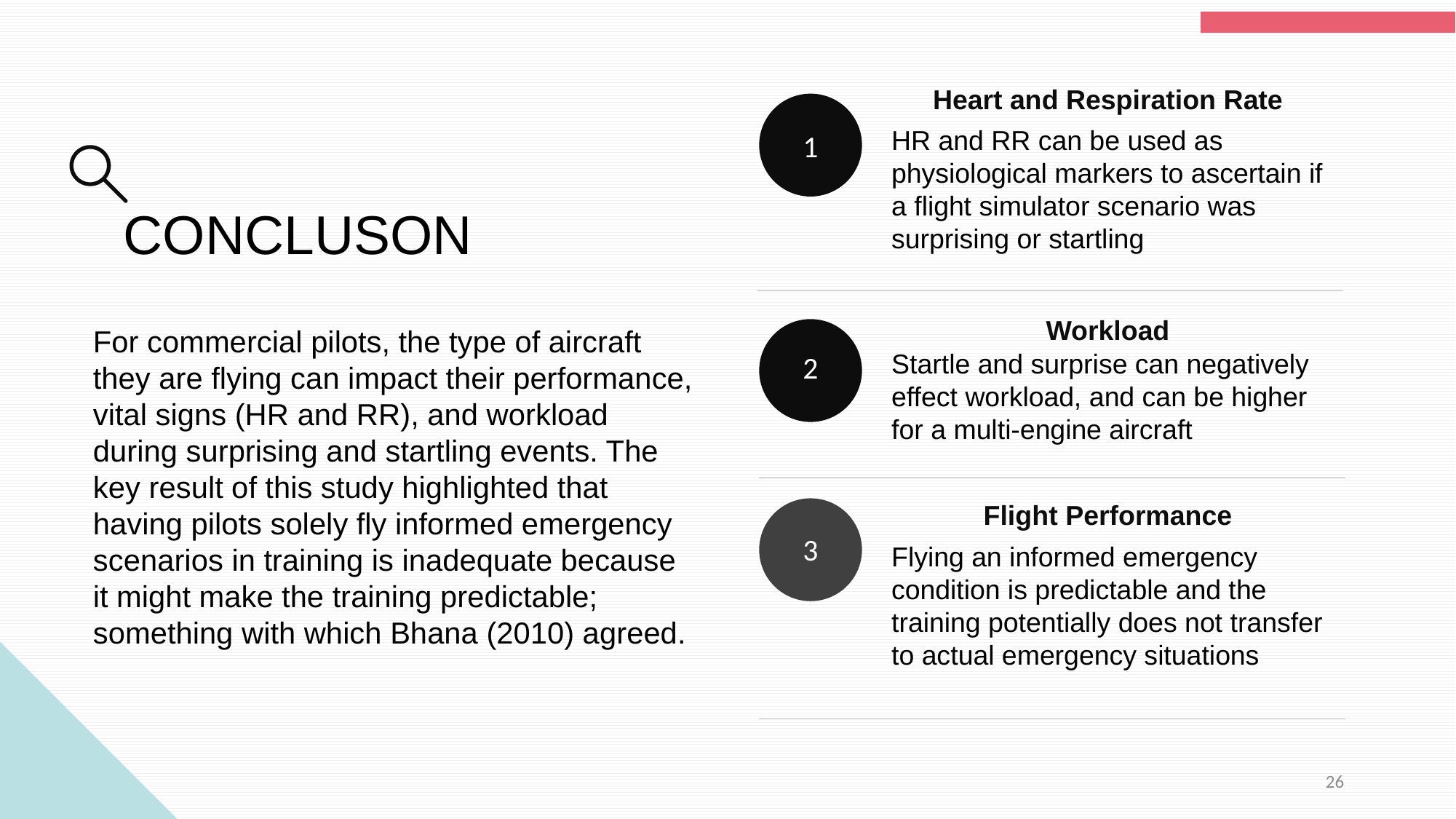

Heart and Respiration Rate
HR and RR can be used as physiological markers to ascertain if a flight simulator scenario was surprising or startling

1

CONCLUSON
Workload
Startle and surprise can negatively effect workload, and can be higher for a multi-engine aircraft

For commercial pilots, the type of aircraft they are flying can impact their performance, vital signs (HR and RR), and workload during surprising and startling events. The key result of this study highlighted that having pilots solely fly informed emergency scenarios in training is inadequate because it might make the training predictable; something with which Bhana (2010) agreed.
2

Flight Performance
Flying an informed emergency condition is predictable and the training potentially does not transfer to actual emergency situations
3

26